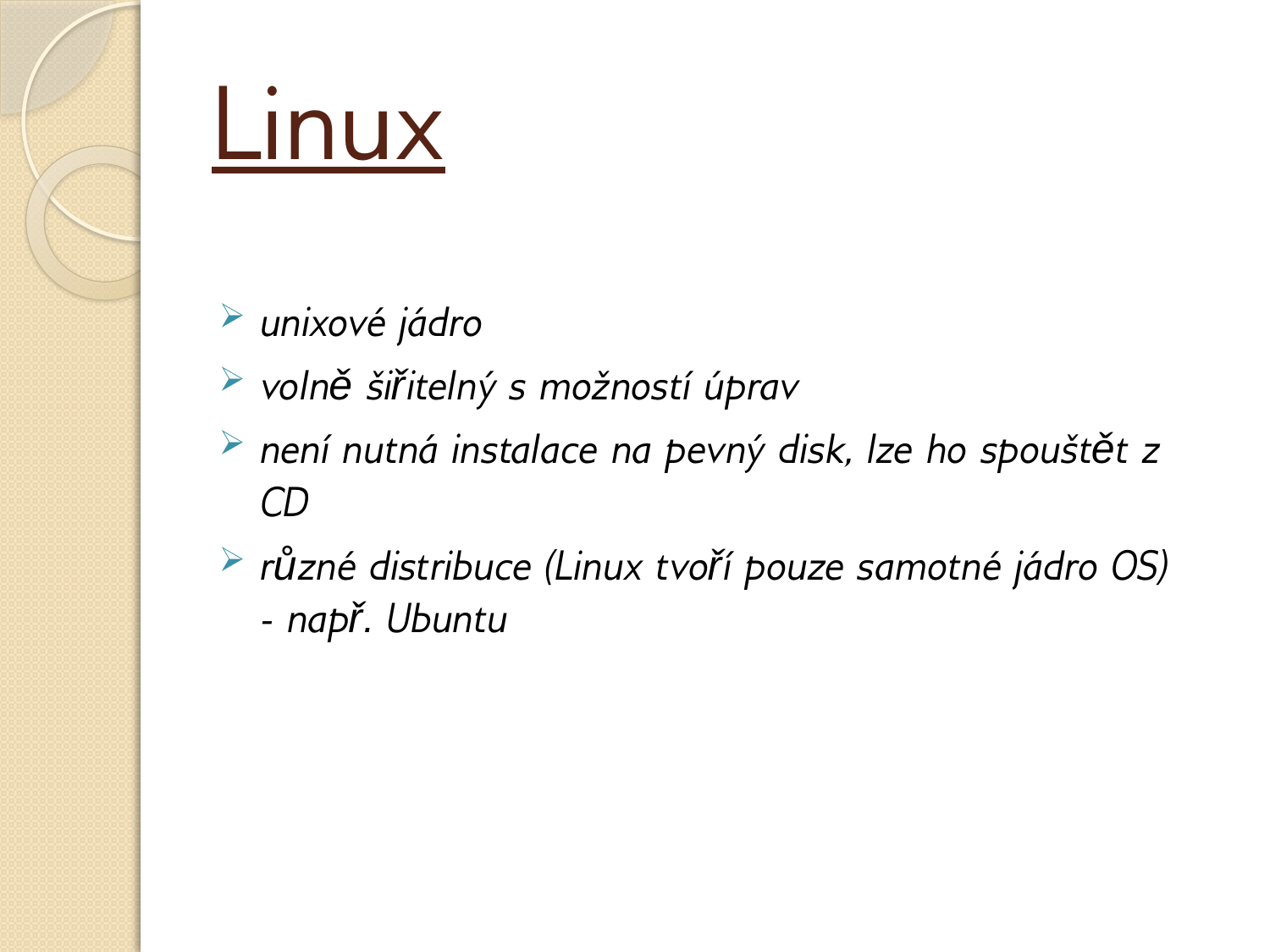

# Linux
unixové jádro
volně šiřitelný s možností úprav
není nutná instalace na pevný disk, lze ho spouštět z CD
různé distribuce (Linux tvoří pouze samotné jádro OS) - např. Ubuntu